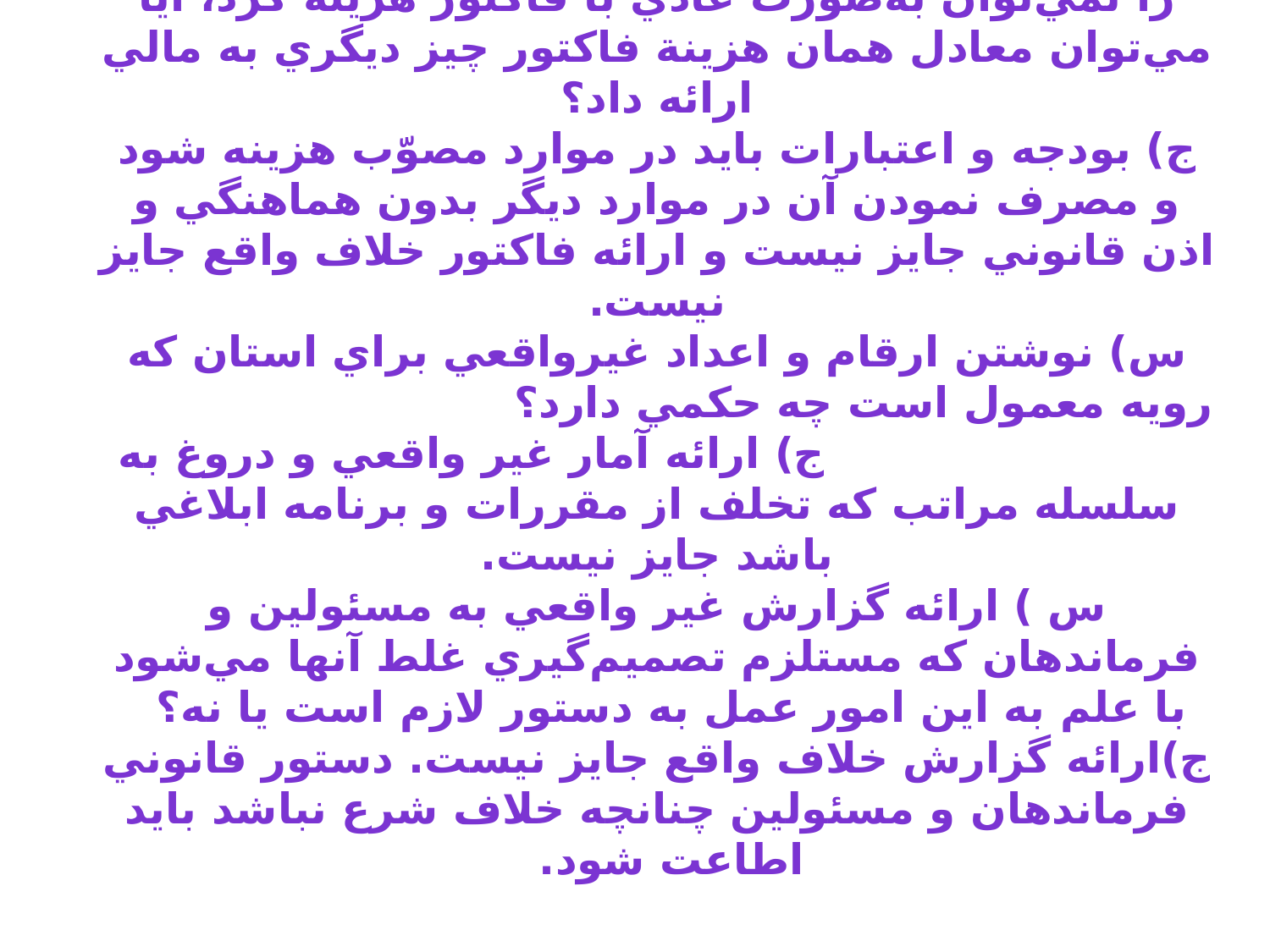

# س ) بعضي از هزينه‌هاي پادگان كه لازم و واجب است را نمي‌توان به‌صورت عادي با فاكتور هزينه كرد، آيا مي‌توان معادل همان هزينة فاكتور چيز ديگري به مالي ارائه داد؟ ج) بودجه و اعتبارات بايد در موارد مصوّب هزينه شود و مصرف نمودن آن در موارد ديگر بدون هماهنگي و اذن قانوني جايز نيست و ارائه فاكتور خلاف واقع جايز نيست. س) نوشتن ارقام و اعداد غيرواقعي براي استان كه رويه معمول است چه حكمي دارد؟                                                      ج) ارائه آمار غير واقعي و دروغ به سلسله مراتب كه تخلف از مقررات و برنامه ابلاغي باشد جايز نيست. س ) ارائه گزارش غير واقعي به مسئولين و فرماندهان كه مستلزم تصميم‌گيري غلط آنها مي‌شود با علم به اين امور عمل به دستور لازم است يا نه؟   ج)ارائه گزارش خلاف واقع جايز نيست. دستور قانوني فرماندهان و مسئولين چنانچه خلاف شرع نباشد بايد اطاعت شود.